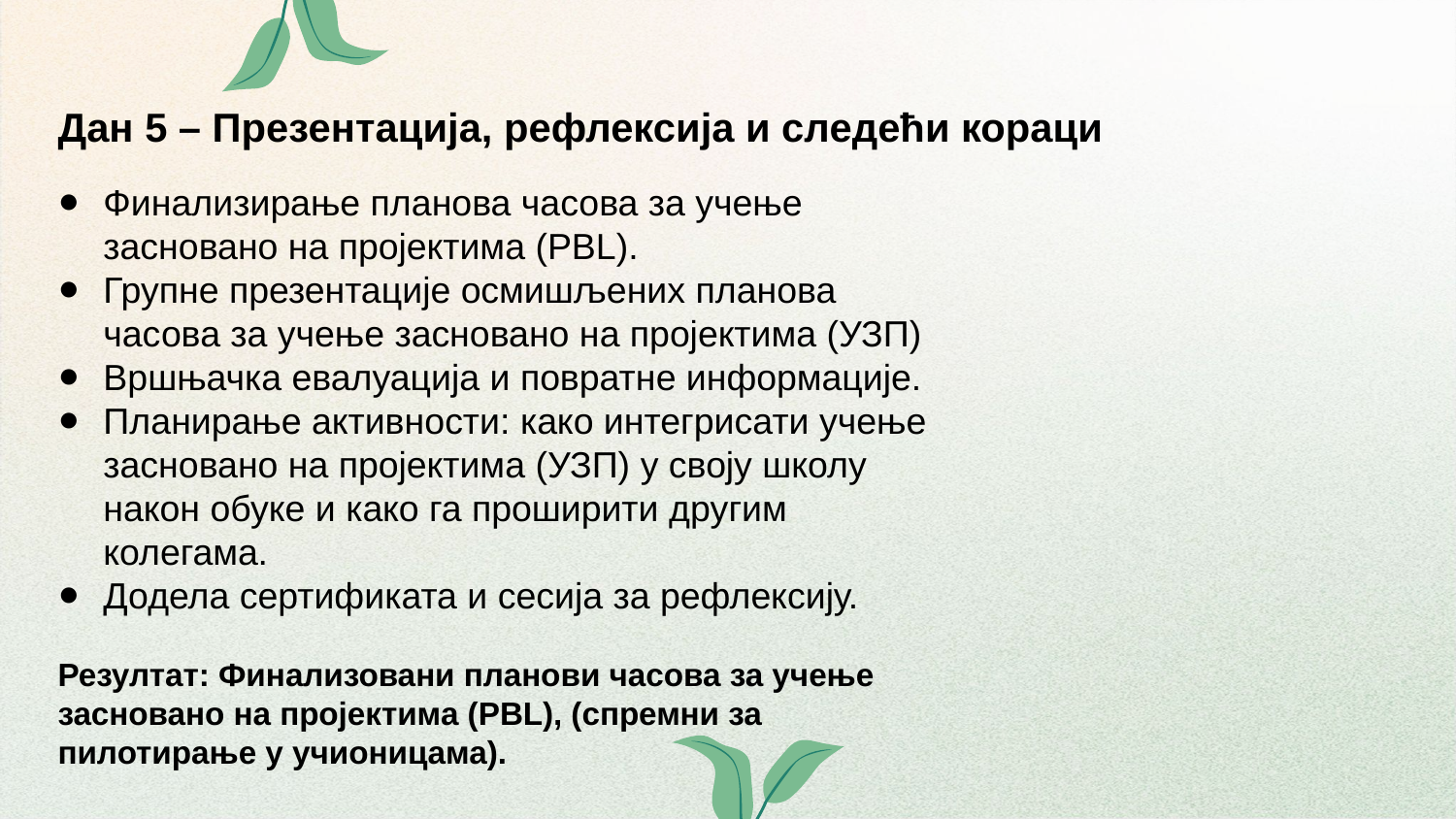

# Дан 5 – Презентација, рефлексија и следећи кораци

Финализирање планова часова за учење засновано на пројектима (PBL).
Групне презентације осмишљених планова часова за учење засновано на пројектима (УЗП)
Вршњачка евалуација и повратне информације.
Планирање активности: како интегрисати учење засновано на пројектима (УЗП) у своју школу након обуке и како га проширити другим колегама.
Додела сертификата и сесија за рефлексију.

Резултат: Финализовани планови часова за учење засновано на пројектима (PBL), (спремни за пилотирање у учионицама).